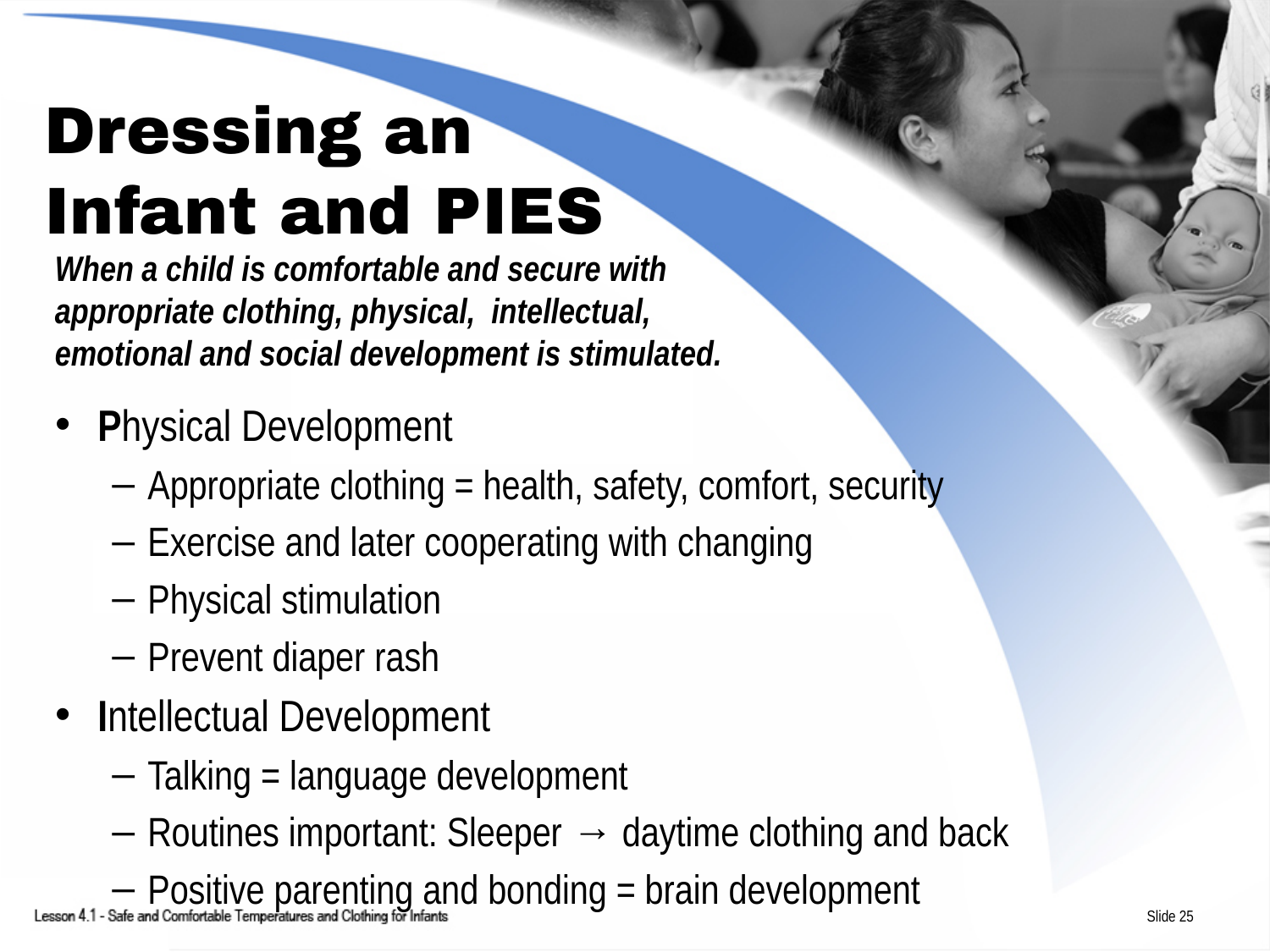

# Dressing an Infant and PIES
When a child is comfortable and secure with
appropriate clothing, physical,  intellectual,
emotional and social development is stimulated.
Physical Development
Appropriate clothing = health, safety, comfort, security
Exercise and later cooperating with changing
Physical stimulation
Prevent diaper rash
Intellectual Development
Talking = language development
Routines important: Sleeper → daytime clothing and back
Positive parenting and bonding = brain development
Slide 25